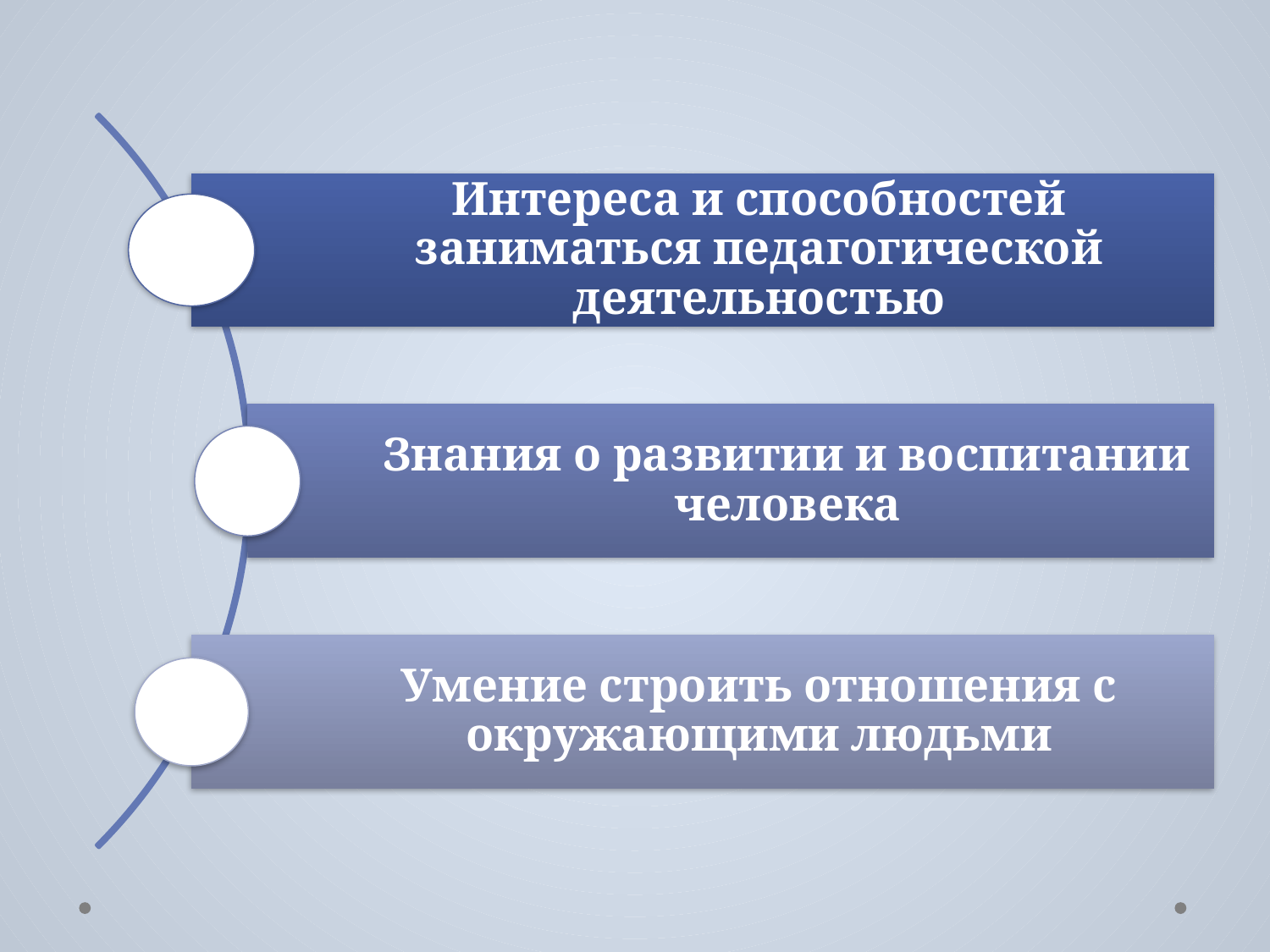

Интереса и способностей заниматься педагогической деятельностью

Знания о развитии и воспитании человека

Умение строить отношения с окружающими людьми